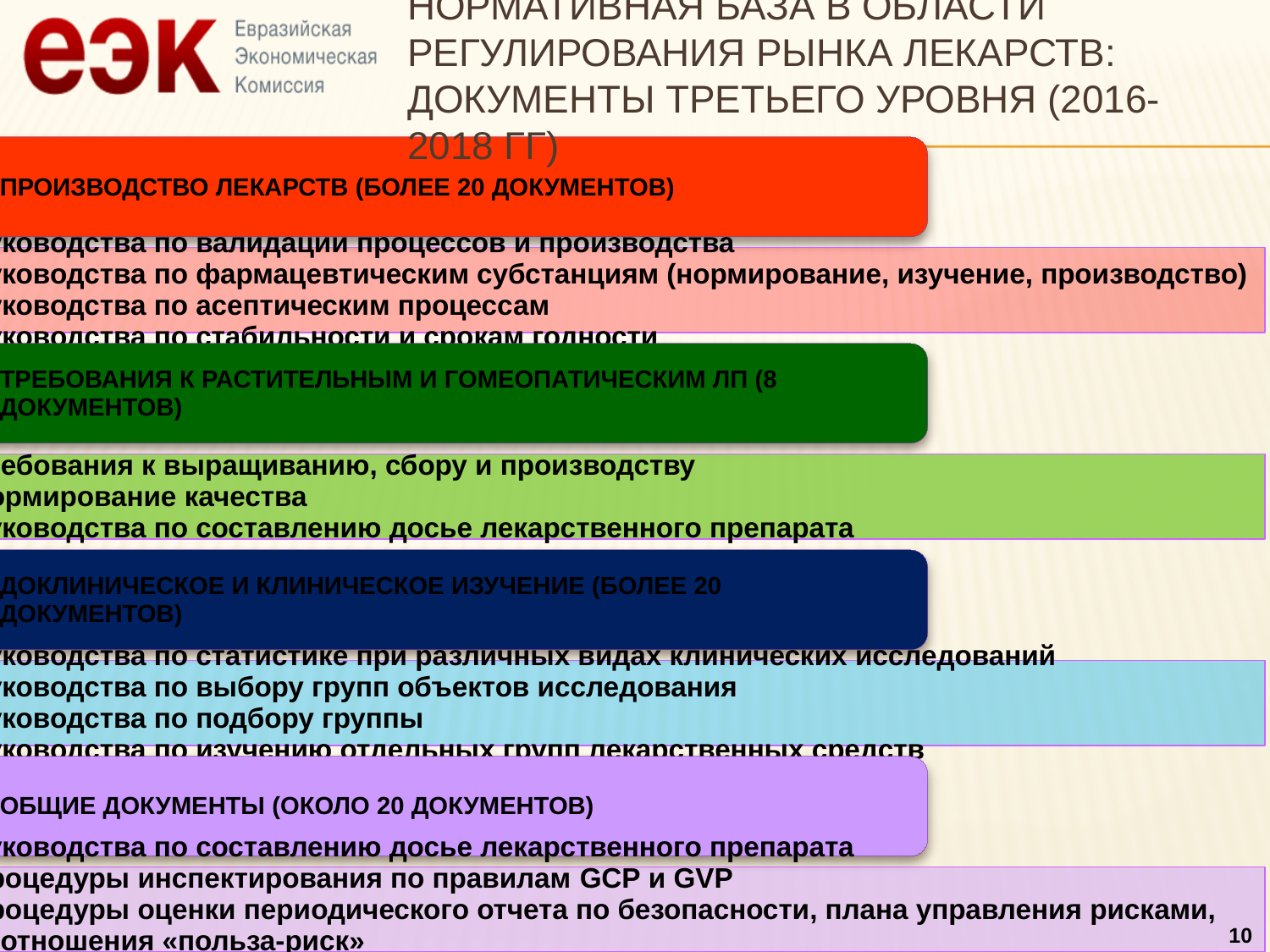

# Нормативная база в области регулирования рынка лЕКАРСТВ: ДОКУМЕНТЫ ТРЕТЬЕГО УРОВНЯ (2016-2018 гг)
ПРОИЗВОДСТВО ЛЕКАРСТВ (БОЛЕЕ 20 ДОКУМЕНТОВ)
ТРЕБОВАНИЯ К РАСТИТЕЛЬНЫМ И ГОМЕОПАТИЧЕСКИМ ЛП (8 ДОКУМЕНТОВ)
ДОКЛИНИЧЕСКОЕ И КЛИНИЧЕСКОЕ ИЗУЧЕНИЕ (БОЛЕЕ 20 ДОКУМЕНТОВ)
ОБЩИЕ ДОКУМЕНТЫ (ОКОЛО 20 ДОКУМЕНТОВ)
10